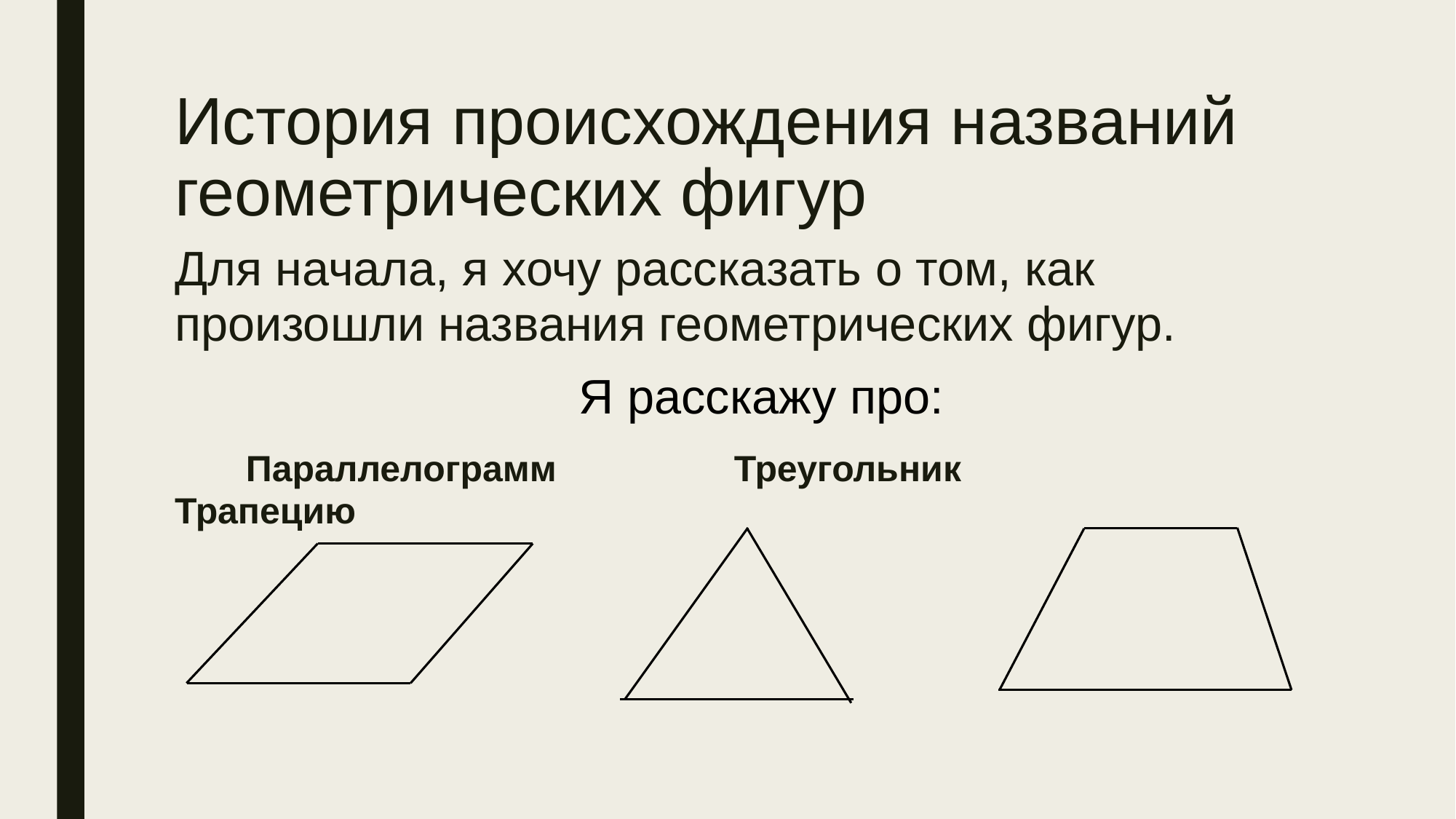

# История происхождения названий геометрических фигур
Для начала, я хочу рассказать о том, как произошли названия геометрических фигур.
  Я расскажу про:
       Параллелограмм               Треугольник                  Трапецию